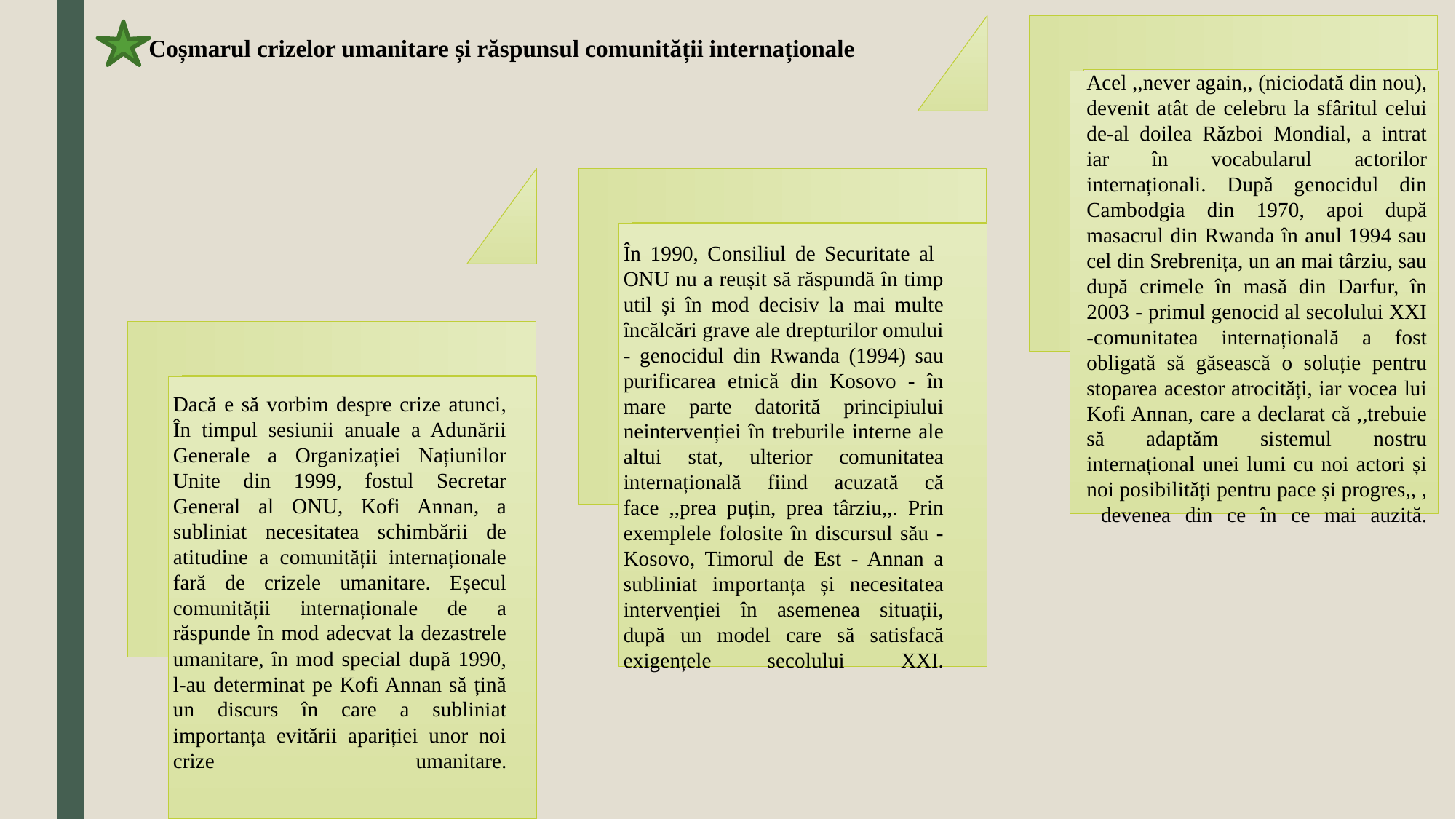

Coșmarul crizelor umanitare și răspunsul comunității internaționale
Acel ,,never again,, (niciodată din nou), devenit atât de celebru la sfâritul celui de-al doilea Război Mondial, a intrat iar în vocabularul actorilor internaționali. După genocidul din Cambodgia din 1970, apoi după masacrul din Rwanda în anul 1994 sau cel din Srebrenița, un an mai târziu, sau după crimele în masă din Darfur, în 2003 - primul genocid al secolului XXI -comunitatea internațională a fost obligată să găsească o soluție pentru stoparea acestor atrocități, iar vocea lui Kofi Annan, care a declarat că ,,trebuie să adaptăm sistemul nostru internațional unei lumi cu noi actori și noi posibilități pentru pace și progres,, ,  devenea din ce în ce mai auzită.
În 1990, Consiliul de Securitate al  ONU nu a reușit să răspundă în timp util și în mod decisiv la mai multe încălcări grave ale drepturilor omului - genocidul din Rwanda (1994) sau purificarea etnică din Kosovo - în mare parte datorită principiului neintervenției în treburile interne ale altui stat, ulterior comunitatea internațională fiind acuzată că face ,,prea puțin, prea târziu,,. Prin exemplele folosite în discursul său - Kosovo, Timorul de Est - Annan a subliniat importanța și necesitatea intervenției în asemenea situații, după un model care să satisfacă exigențele secolului XXI.
Dacă e să vorbim despre crize atunci, În timpul sesiunii anuale a Adunării Generale a Organizației Națiunilor Unite din 1999, fostul Secretar General al ONU, Kofi Annan, a subliniat necesitatea schimbării de atitudine a comunității internaționale fară de crizele umanitare. Eșecul comunității internaționale de a răspunde în mod adecvat la dezastrele umanitare, în mod special după 1990, l-au determinat pe Kofi Annan să țină un discurs în care a subliniat importanța evitării apariției unor noi crize umanitare.